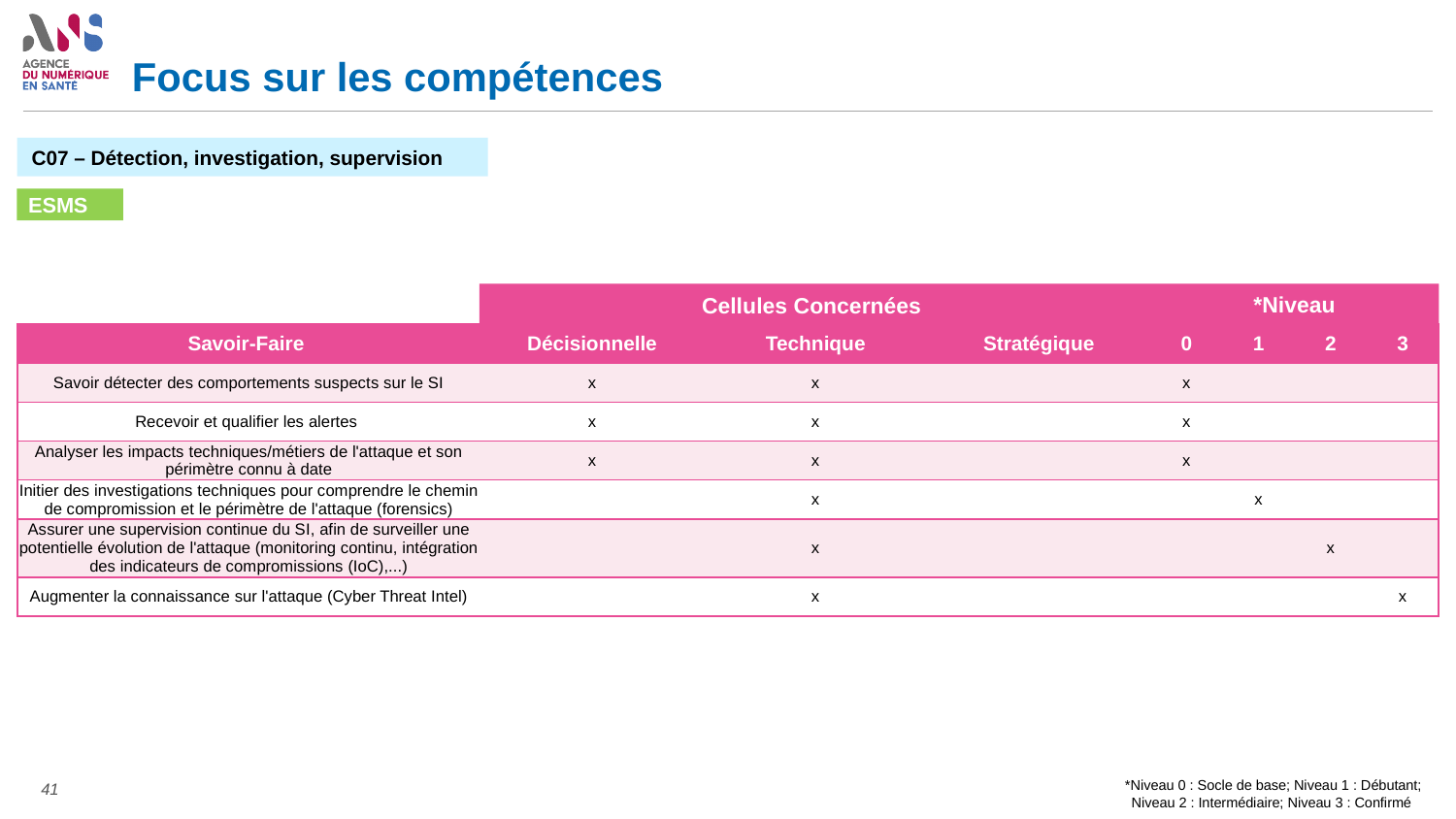

# Focus sur les compétences
C07 – Détection, investigation, supervision
ESMS
Cellules Concernées
*Niveau
| Savoir-Faire | Décisionnelle | Technique | Stratégique | 0 | 1 | 2 | 3 |
| --- | --- | --- | --- | --- | --- | --- | --- |
| Savoir détecter des comportements suspects sur le SI | x | x |  | x |  |  |  |
| Recevoir et qualifier les alertes | x | x |  | x |  |  |  |
| Analyser les impacts techniques/métiers de l'attaque et son périmètre connu à date | x | x |  | x |  |  |  |
| Initier des investigations techniques pour comprendre le chemin de compromission et le périmètre de l'attaque (forensics) |  | x |  |  | x |  |  |
| Assurer une supervision continue du SI, afin de surveiller une potentielle évolution de l'attaque (monitoring continu, intégration des indicateurs de compromissions (IoC),...) |  | x |  |  |  | x |  |
| Augmenter la connaissance sur l'attaque (Cyber Threat Intel) |  | x |  |  |  |  | x |
*Niveau 0 : Socle de base; Niveau 1 : Débutant; Niveau 2 : Intermédiaire; Niveau 3 : Confirmé
41